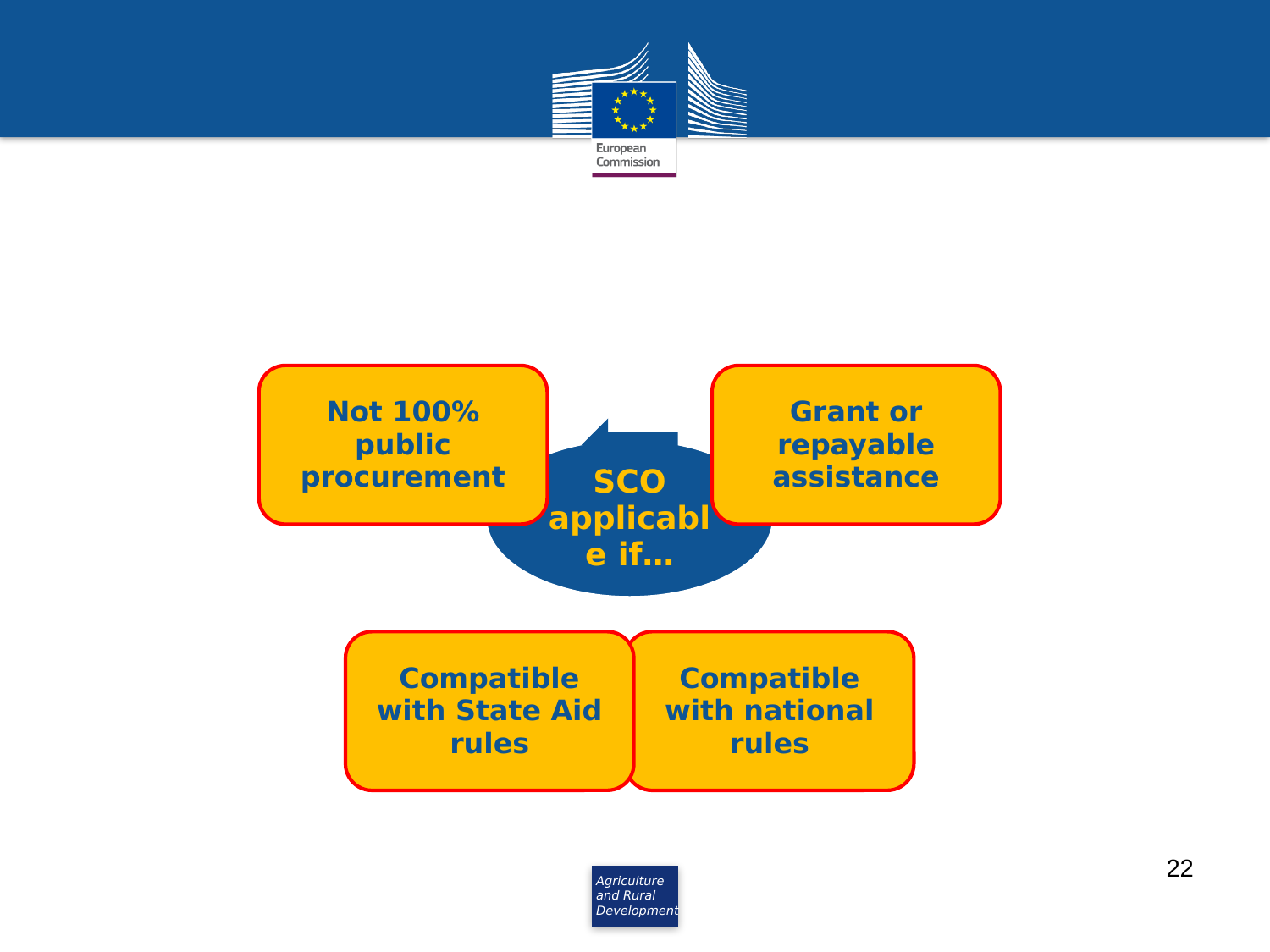

Grant or repayable assistance
SCO applicable if…
Compatible with State Aid rules
Not 100% public procurement
Compatible with national rules
22